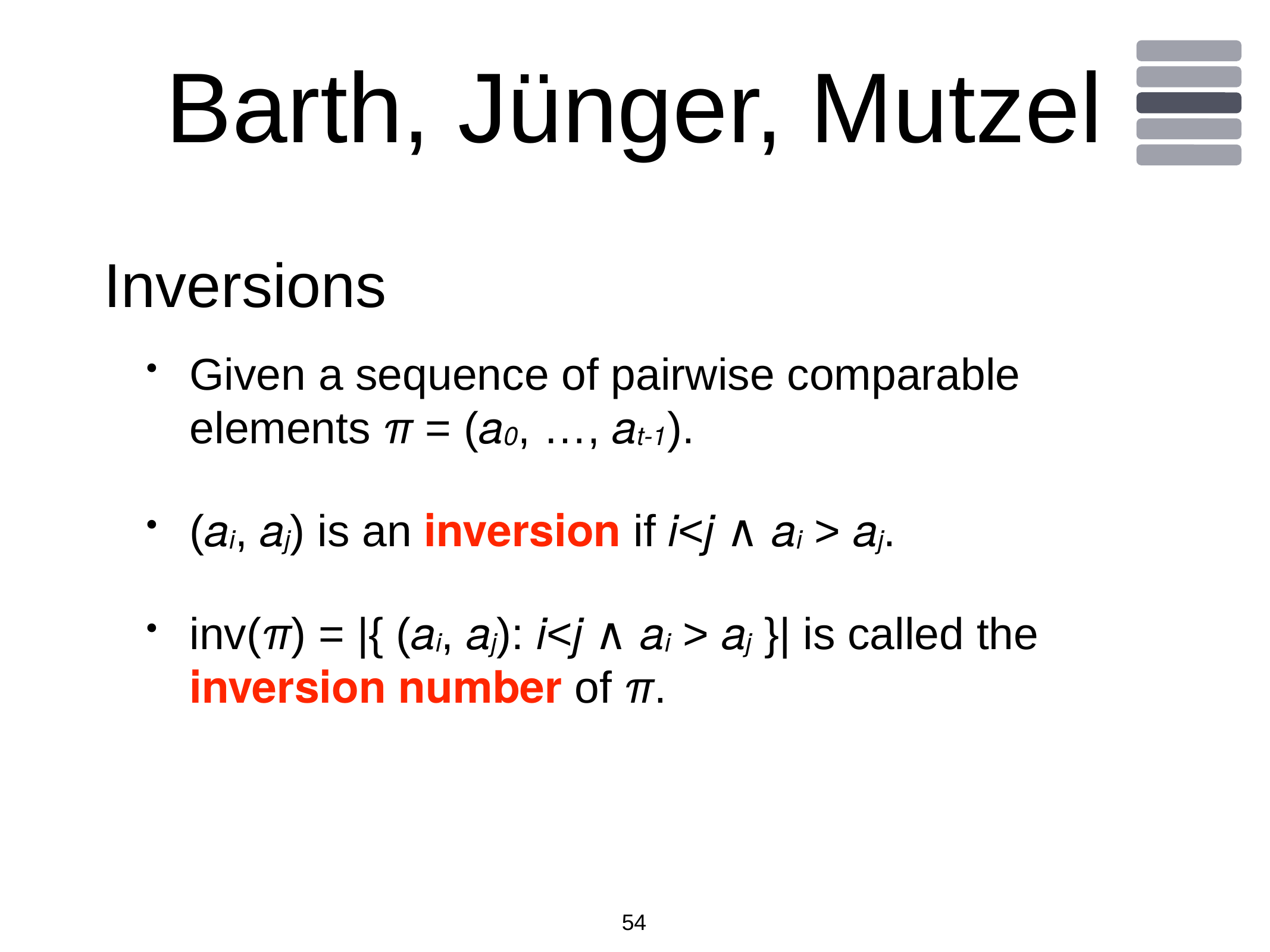

# Barth, Jünger, Mutzel
Inversions
Given a sequence of pairwise comparable
elements π = (a0, …, at-1).
(ai, aj) is an inversion if i<j ∧ ai > aj.
inv(π) = |{ (ai, aj): i<j ∧ ai > aj }| is called the
inversion number of π.
54